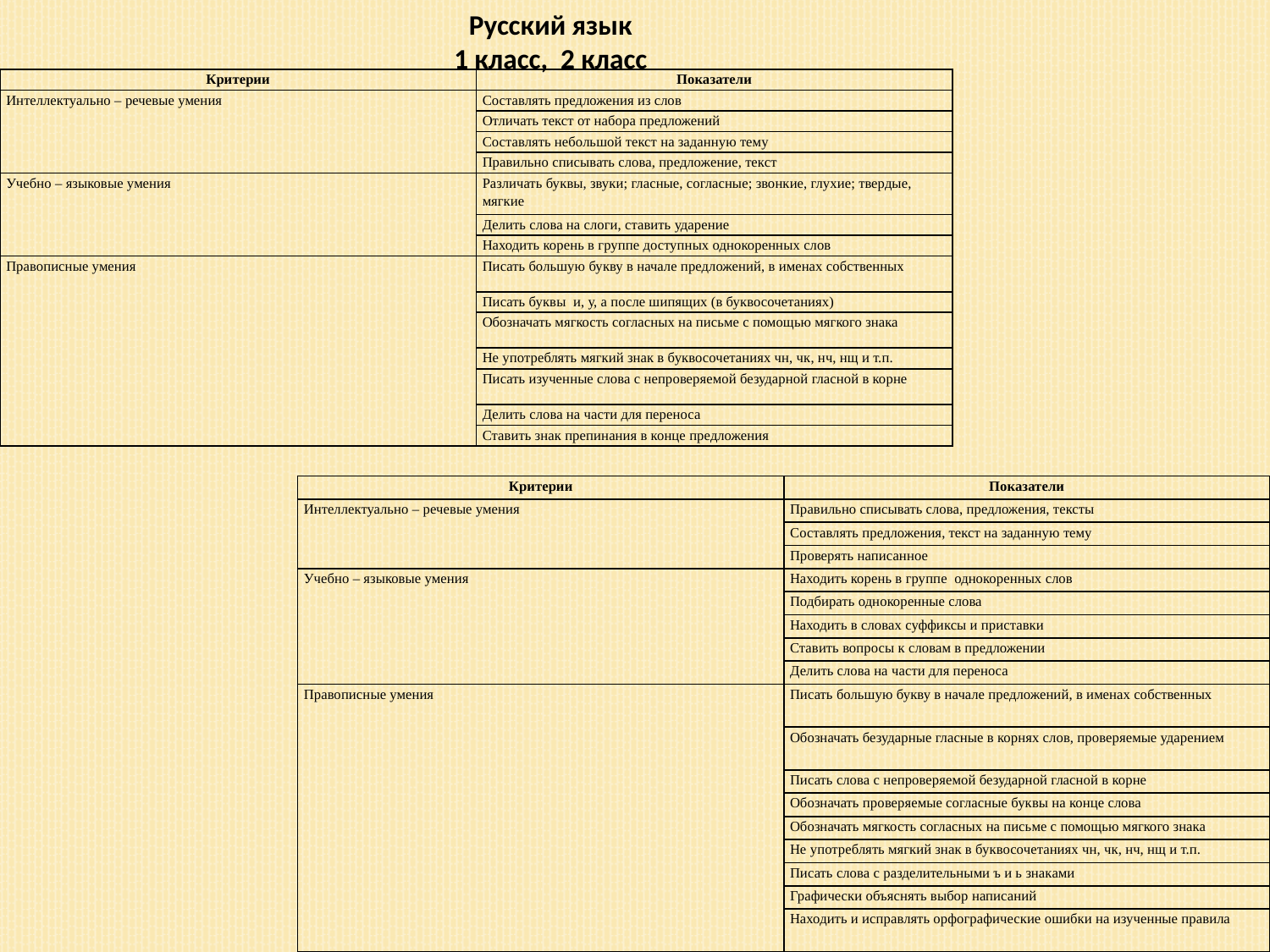

Русский язык
1 класс,  2 класс
| Критерии | Показатели |
| --- | --- |
| Интеллектуально – речевые умения | Составлять предложения из слов |
|  | Отличать текст от набора предложений |
|  | Составлять небольшой текст на заданную тему |
|  | Правильно списывать слова, предложение, текст |
| Учебно – языковые умения | Различать буквы, звуки; гласные, согласные; звонкие, глухие; твердые, мягкие |
|  | Делить слова на слоги, ставить ударение |
|  | Находить корень в группе доступных однокоренных слов |
| Правописные умения | Писать большую букву в начале предложений, в именах собственных |
|  | Писать буквы и, у, а после шипящих (в буквосочетаниях) |
|  | Обозначать мягкость согласных на письме с помощью мягкого знака |
|  | Не употреблять мягкий знак в буквосочетаниях чн, чк, нч, нщ и т.п. |
|  | Писать изученные слова с непроверяемой безударной гласной в корне |
|  | Делить слова на части для переноса |
|  | Ставить знак препинания в конце предложения |
| Критерии | Показатели |
| --- | --- |
| Интеллектуально – речевые умения | Правильно списывать слова, предложения, тексты |
|  | Составлять предложения, текст на заданную тему |
|  | Проверять написанное |
| Учебно – языковые умения | Находить корень в группе однокоренных слов |
|  | Подбирать однокоренные слова |
|  | Находить в словах суффиксы и приставки |
|  | Ставить вопросы к словам в предложении |
|  | Делить слова на части для переноса |
| Правописные умения | Писать большую букву в начале предложений, в именах собственных |
|  | Обозначать безударные гласные в корнях слов, проверяемые ударением |
|  | Писать слова с непроверяемой безударной гласной в корне |
|  | Обозначать проверяемые согласные буквы на конце слова |
|  | Обозначать мягкость согласных на письме с помощью мягкого знака |
|  | Не употреблять мягкий знак в буквосочетаниях чн, чк, нч, нщ и т.п. |
|  | Писать слова с разделительными ъ и ь знаками |
|  | Графически объяснять выбор написаний |
|  | Находить и исправлять орфографические ошибки на изученные правила |